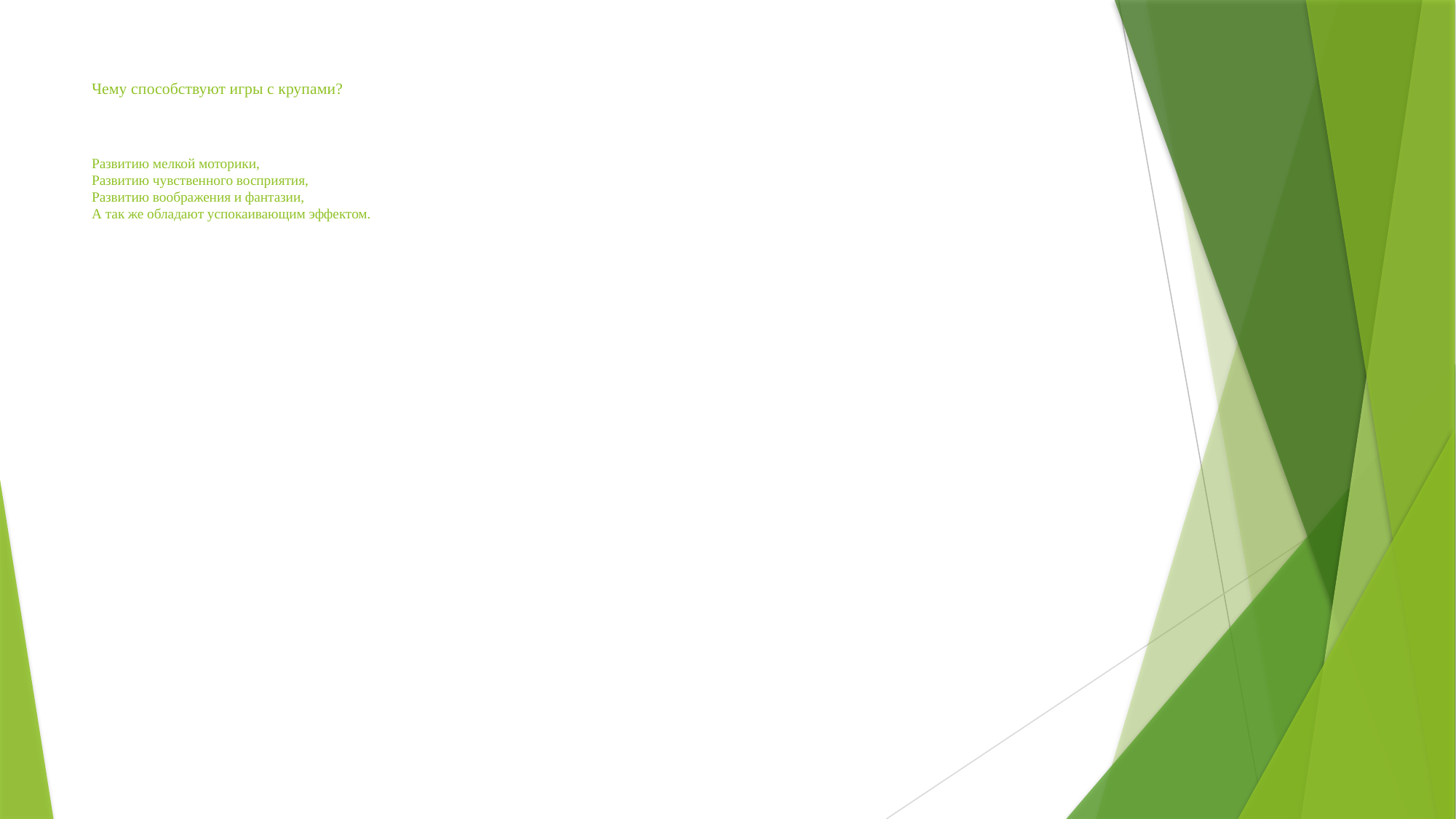

# Чему способствуют игры с крупами? Развитию мелкой моторики, Развитию чувственного восприятия, Развитию воображения и фантазии, А так же обладают успокаивающим эффектом.